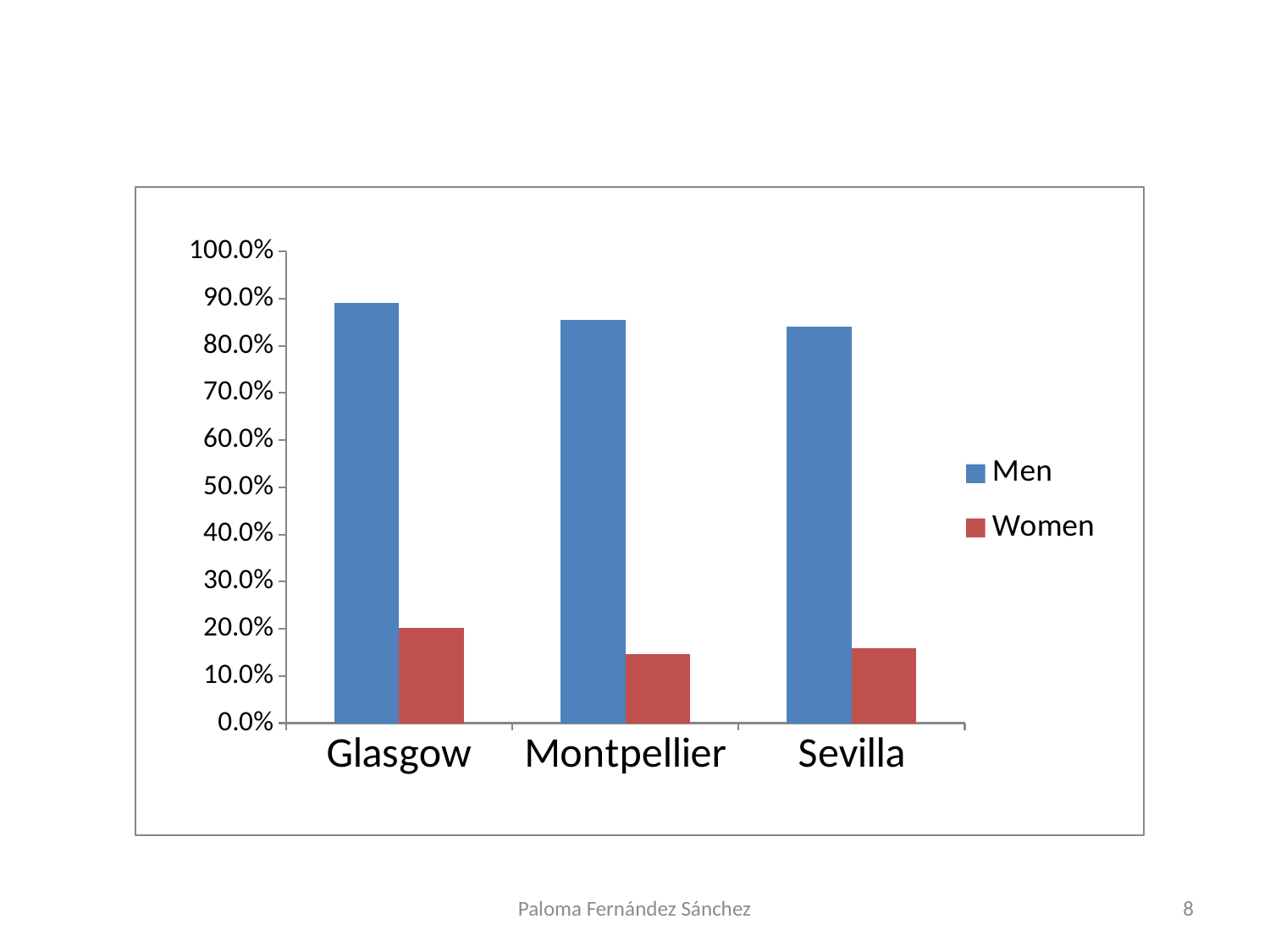

### Chart

| Category | Men | Women |
|---|---|---|
| Glasgow | 0.8899082568807339 | 0.20183486238532114 |
| Montpellier | 0.854368932038835 | 0.14563106796116504 |
| Sevilla | 0.8411214953271029 | 0.15887850467289721 |
Paloma Fernández Sánchez
8